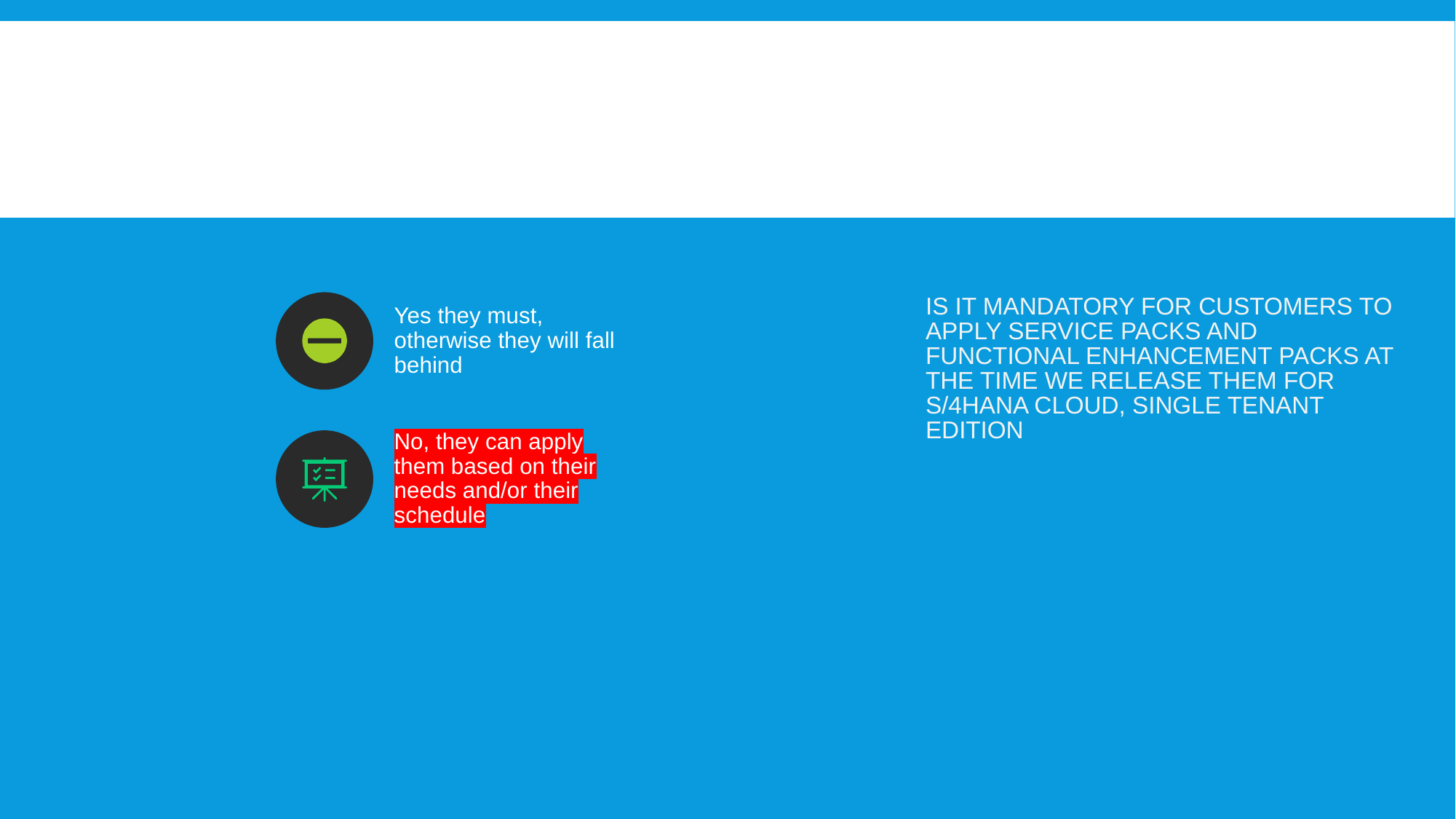

Yes they must, otherwise they will fall behind
No, they can apply them based on their needs and/or their schedule
# Is it mandatory for customers to apply Service Packs and Functional Enhancement Packs at the time we release them for S/4HANA Cloud, single tenant edition